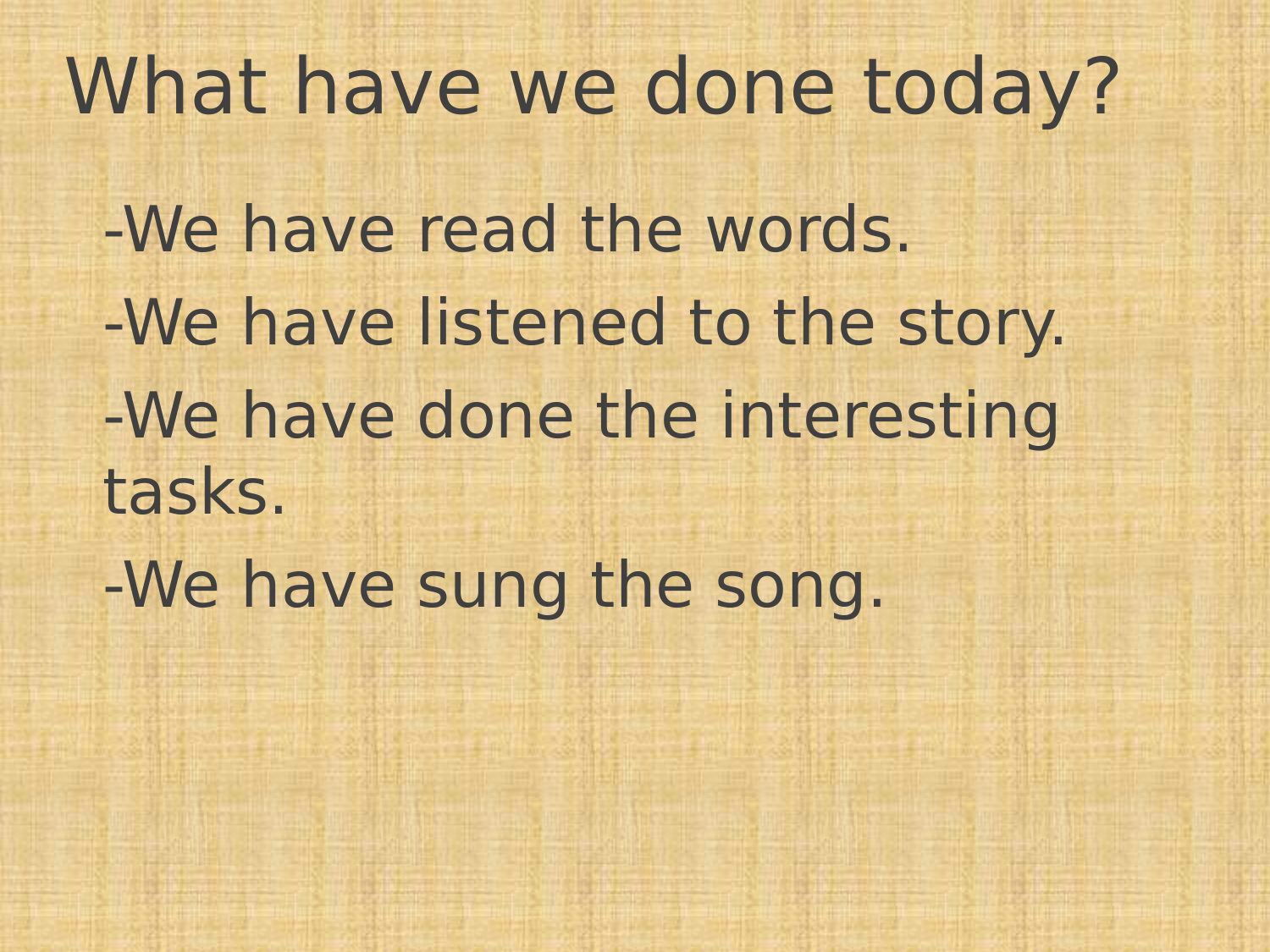

What have we done today?

-We have read the words.
-We have listened to the story.
-We have done the interesting tasks.
-We have sung the song.